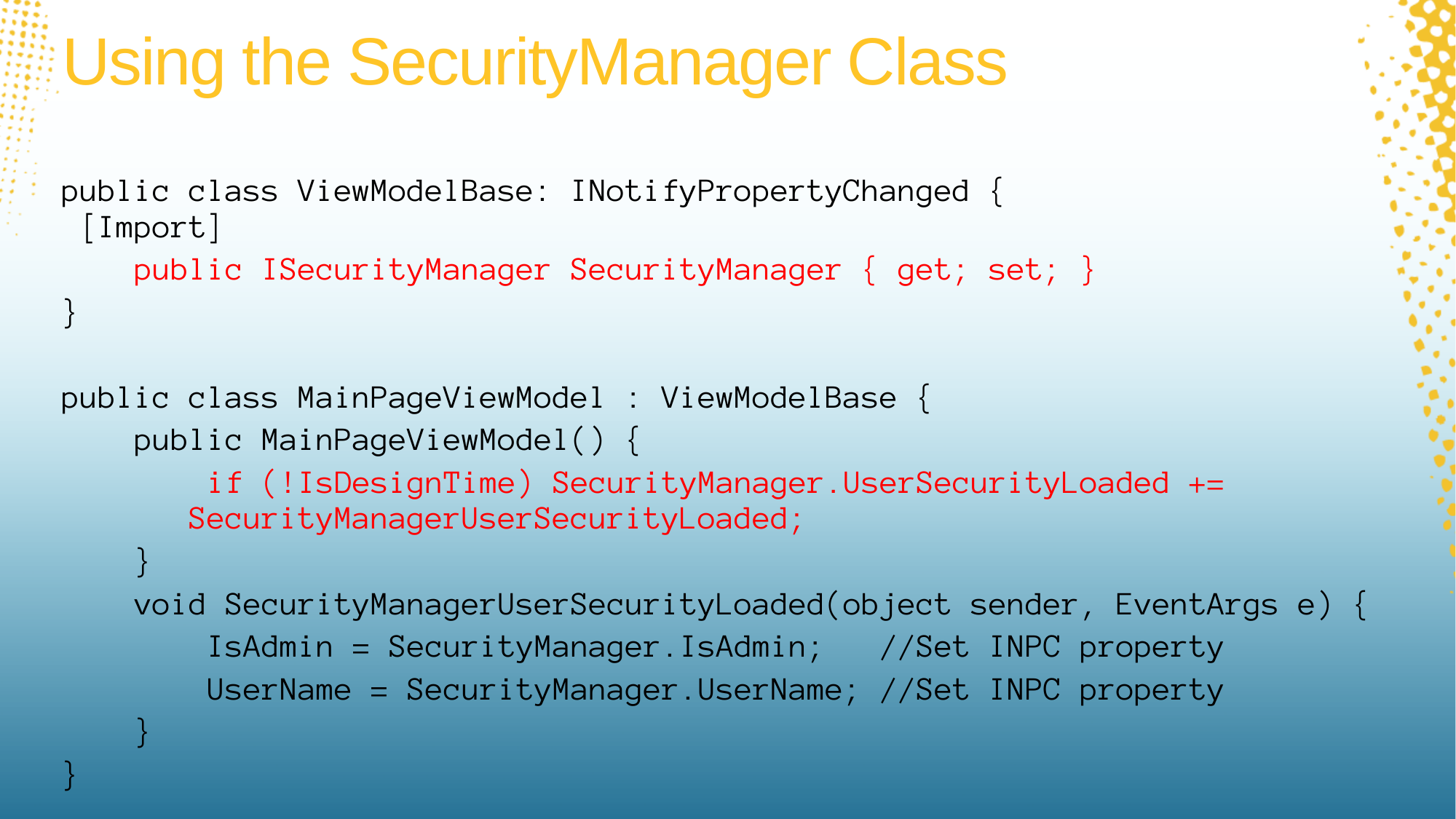

# Using the SecurityManager Class
public class ViewModelBase: INotifyPropertyChanged {
 [Import]
    public ISecurityManager SecurityManager { get; set; }
}

public class MainPageViewModel : ViewModelBase {
    public MainPageViewModel() {
        if (!IsDesignTime) SecurityManager.UserSecurityLoaded +=
       SecurityManagerUserSecurityLoaded;
    }
    void SecurityManagerUserSecurityLoaded(object sender, EventArgs e) {
        IsAdmin = SecurityManager.IsAdmin;   //Set INPC property
        UserName = SecurityManager.UserName; //Set INPC property
    }
}